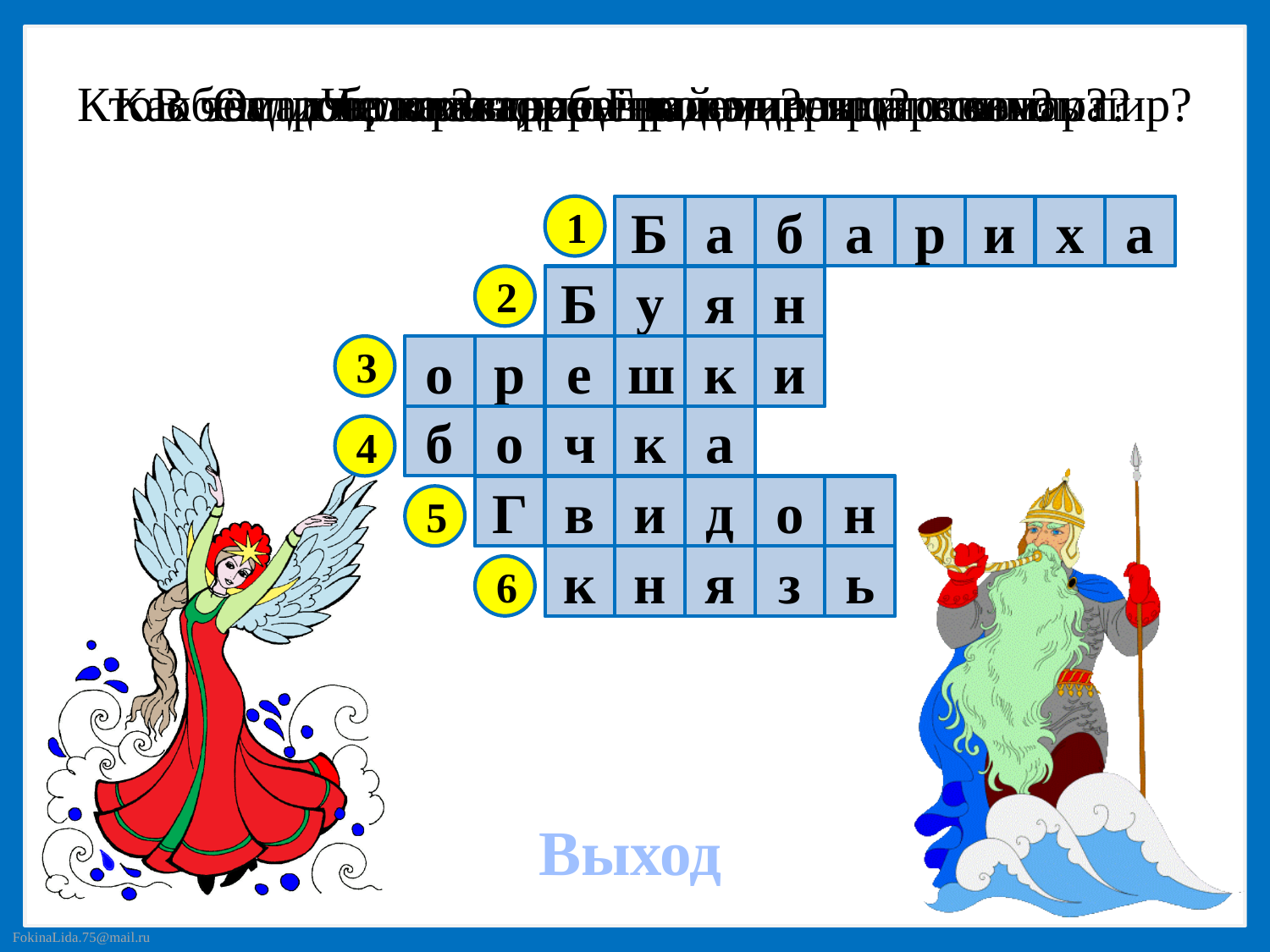

Кто обещал на весь крещёный мир приготовить пир?
Как звали человека, превращавшегося в комара?
В чём добрались до острова царица с сыном?
Остров, на котором поселился царевич?
Что грызла белка под елью?
Звание Гвидона?
1

Б
а
б
а
р
и
х
а
2

Б
у
я
н
3

о
р
е
ш
к
и

б
о
ч
к
а
4

Г
в
и
д
о
н
5

к
н
я
з
ь
6
Выход